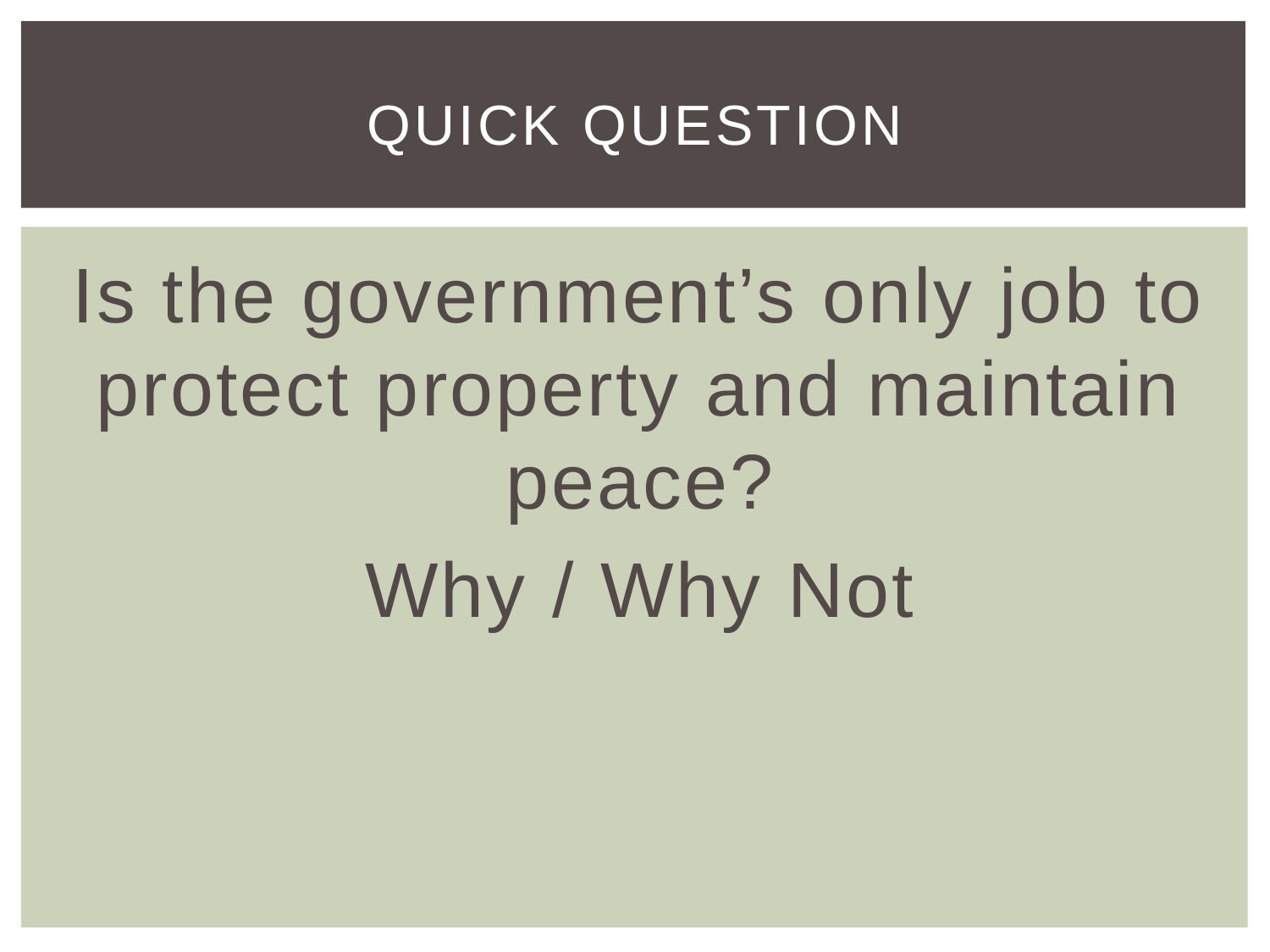

# Quick Question
Is the government’s only job to protect property and maintain peace?
Why / Why Not